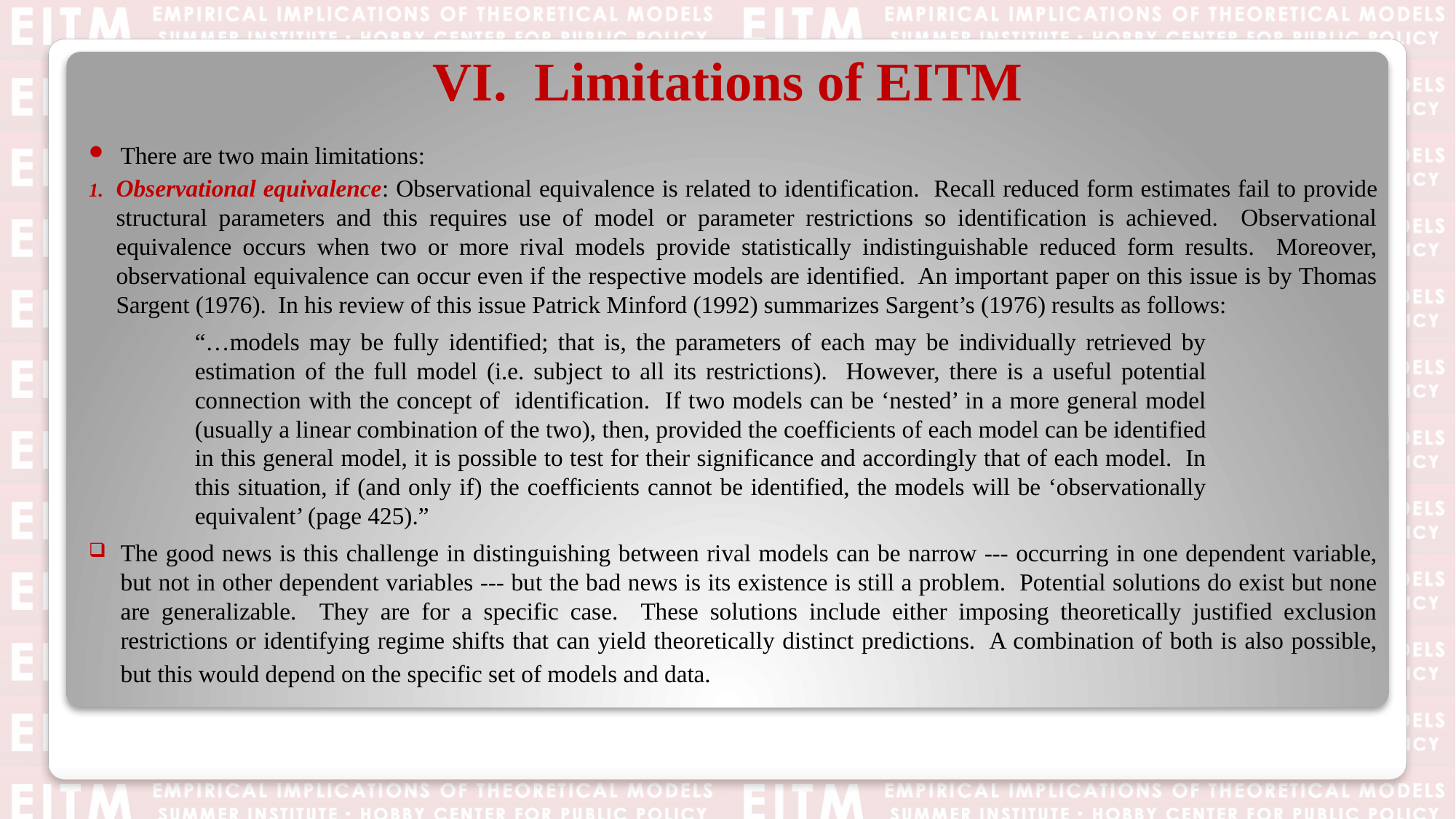

# VI.  Limitations of EITM
There are two main limitations:
Observational equivalence: Observational equivalence is related to identification.  Recall reduced form estimates fail to provide structural parameters and this requires use of model or parameter restrictions so identification is achieved.  Observational equivalence occurs when two or more rival models provide statistically indistinguishable reduced form results.  Moreover, observational equivalence can occur even if the respective models are identified.  An important paper on this issue is by Thomas Sargent (1976).  In his review of this issue Patrick Minford (1992) summarizes Sargent’s (1976) results as follows:

The good news is this challenge in distinguishing between rival models can be narrow --- occurring in one dependent variable, but not in other dependent variables --- but the bad news is its existence is still a problem.  Potential solutions do exist but none are generalizable.  They are for a specific case.  These solutions include either imposing theoretically justified exclusion restrictions or identifying regime shifts that can yield theoretically distinct predictions.  A combination of both is also possible, but this would depend on the specific set of models and data.
“…models may be fully identified; that is, the parameters of each may be individually retrieved by estimation of the full model (i.e. subject to all its restrictions).  However, there is a useful potential connection with the concept of  identification.  If two models can be ‘nested’ in a more general model (usually a linear combination of the two), then, provided the coefficients of each model can be identified in this general model, it is possible to test for their significance and accordingly that of each model.  In this situation, if (and only if) the coefficients cannot be identified, the models will be ‘observationally equivalent’ (page 425).”